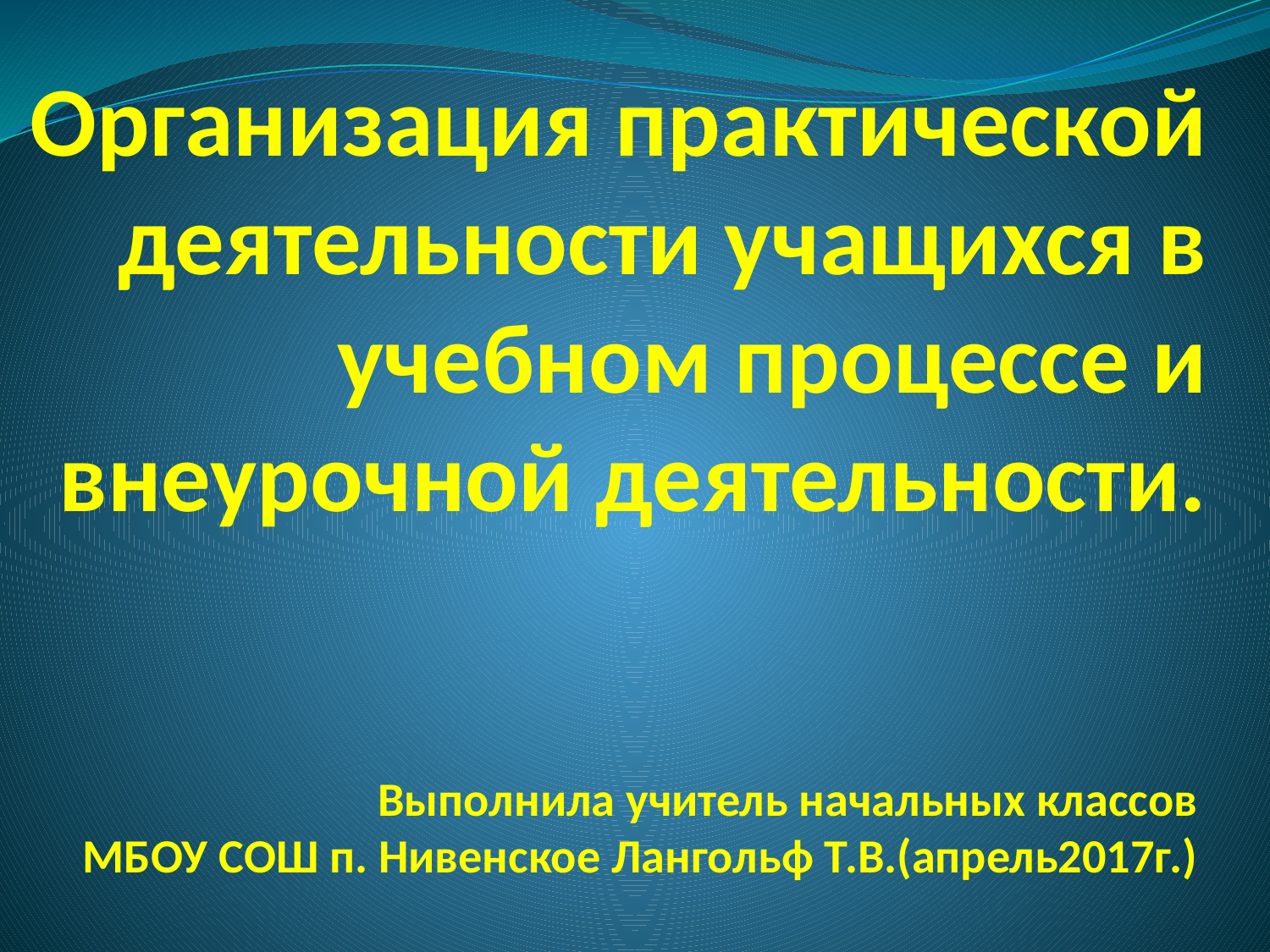

# Организация практической деятельности учащихся в учебном процессе и внеурочной деятельности. Выполнила учитель начальных классов МБОУ СОШ п. Нивенское Лангольф Т.В.(апрель2017г.)